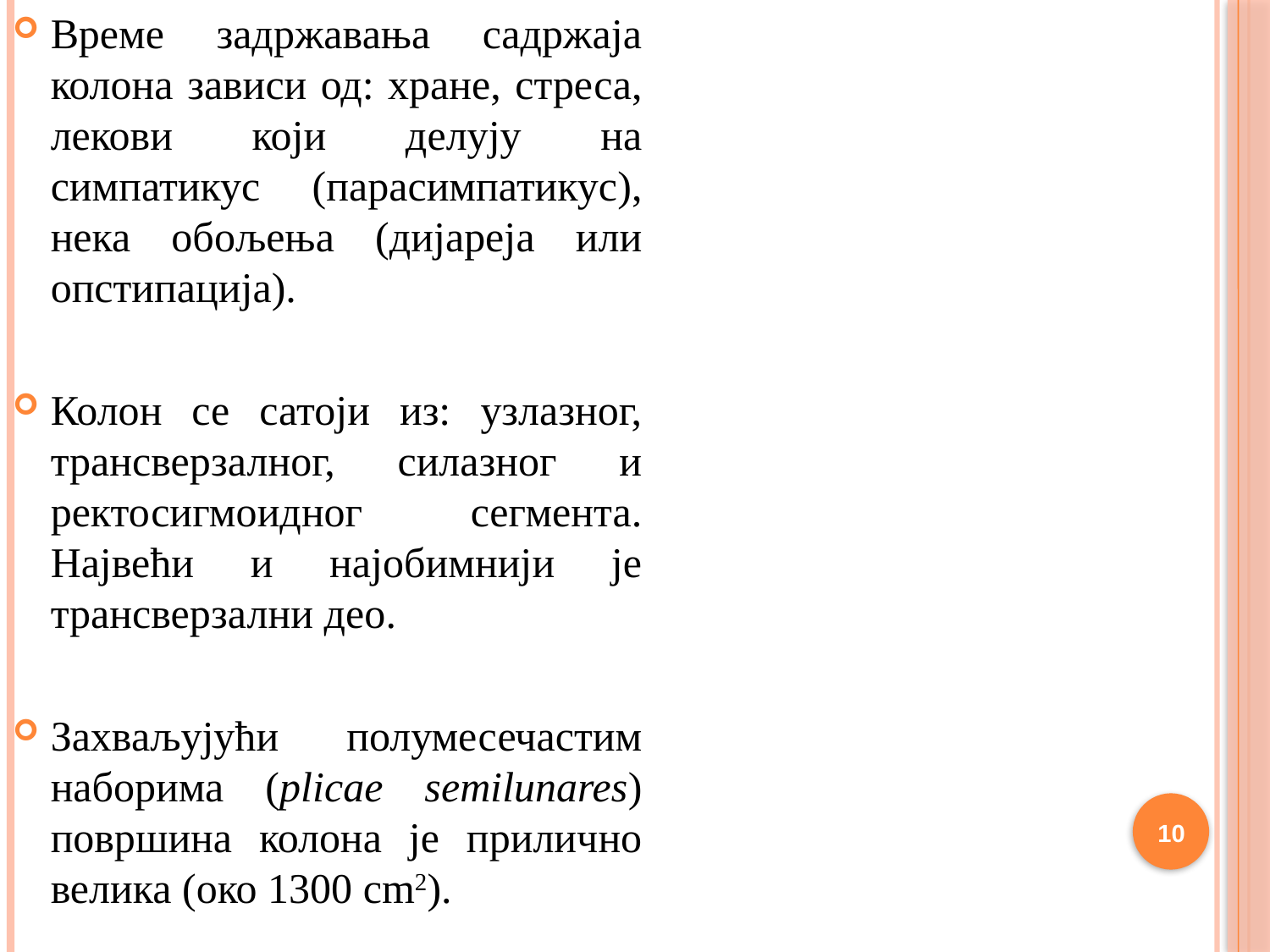

Време задржавања садржаја колона зависи од: хране, стреса, лекови који делују на симпатикус (парасимпатикус), нека обољења (дијареја или опстипација).

Колон се сатоји из: узлазног, трансверзалног, силазног и ректосигмоидног сегмента. Највећи и најобимнији је трансверзални део.

Захваљујући полумесечастим наборима (plicae semilunares) површина колона је прилично велика (око 1300 cm2).

pH вредност колона је 5,5 – 7, при чему су вредности: 6,4 – colon ascendens, 6,6 – colon transversale, 7,0 – colon descendens.

Наиме, ове вредности су ниже него у танком цреву (pH 8-9).

10